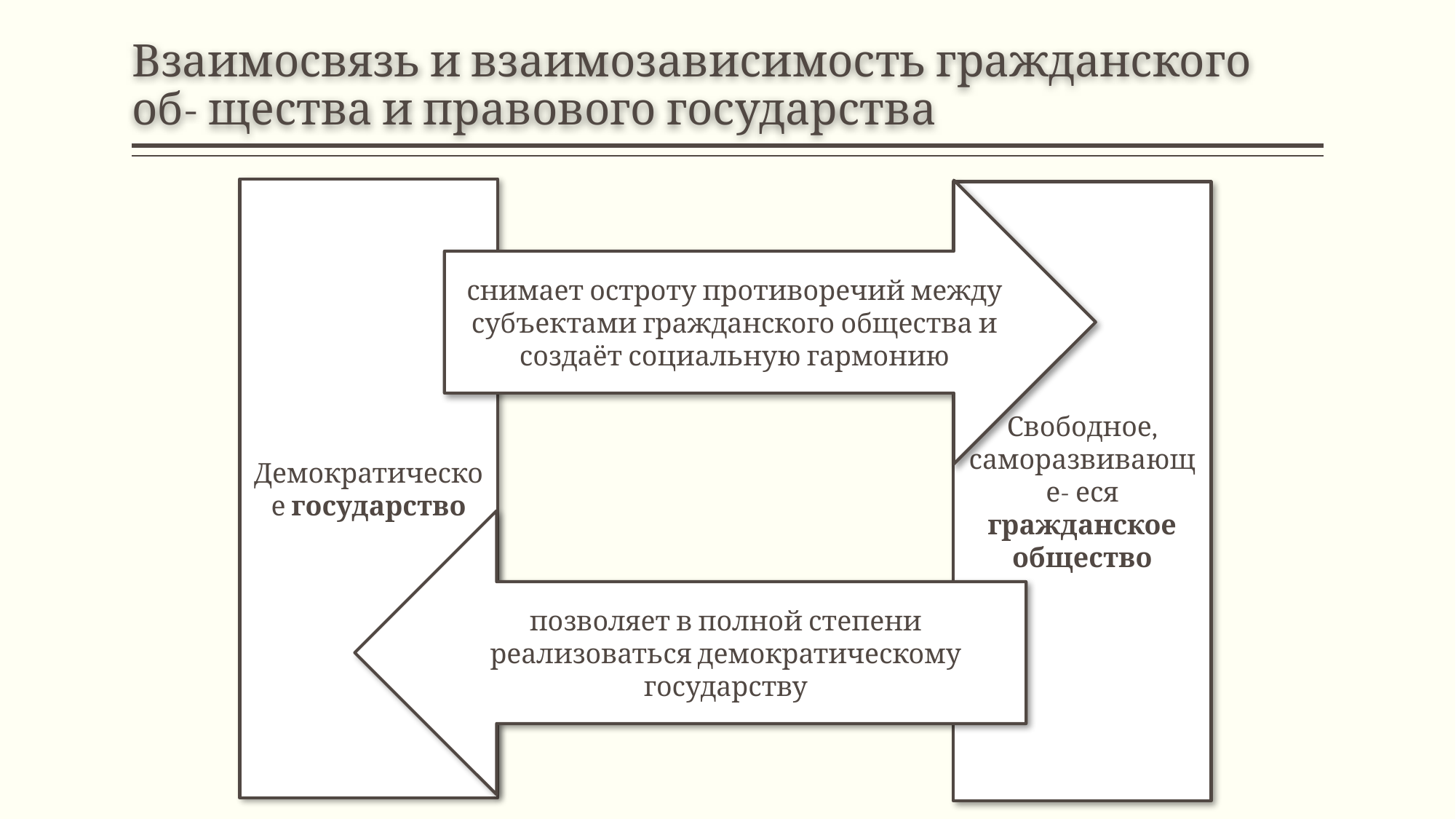

# Взаимосвязь и взаимозависимость гражданского об- щества и правового государства
Демократическое государство
Свободное, саморазвивающе- еся гражданское общество
снимает остроту противоречий между субъектами гражданского общества и создаёт социальную гармонию

позволяет в полной степени реализоваться демократическому государству